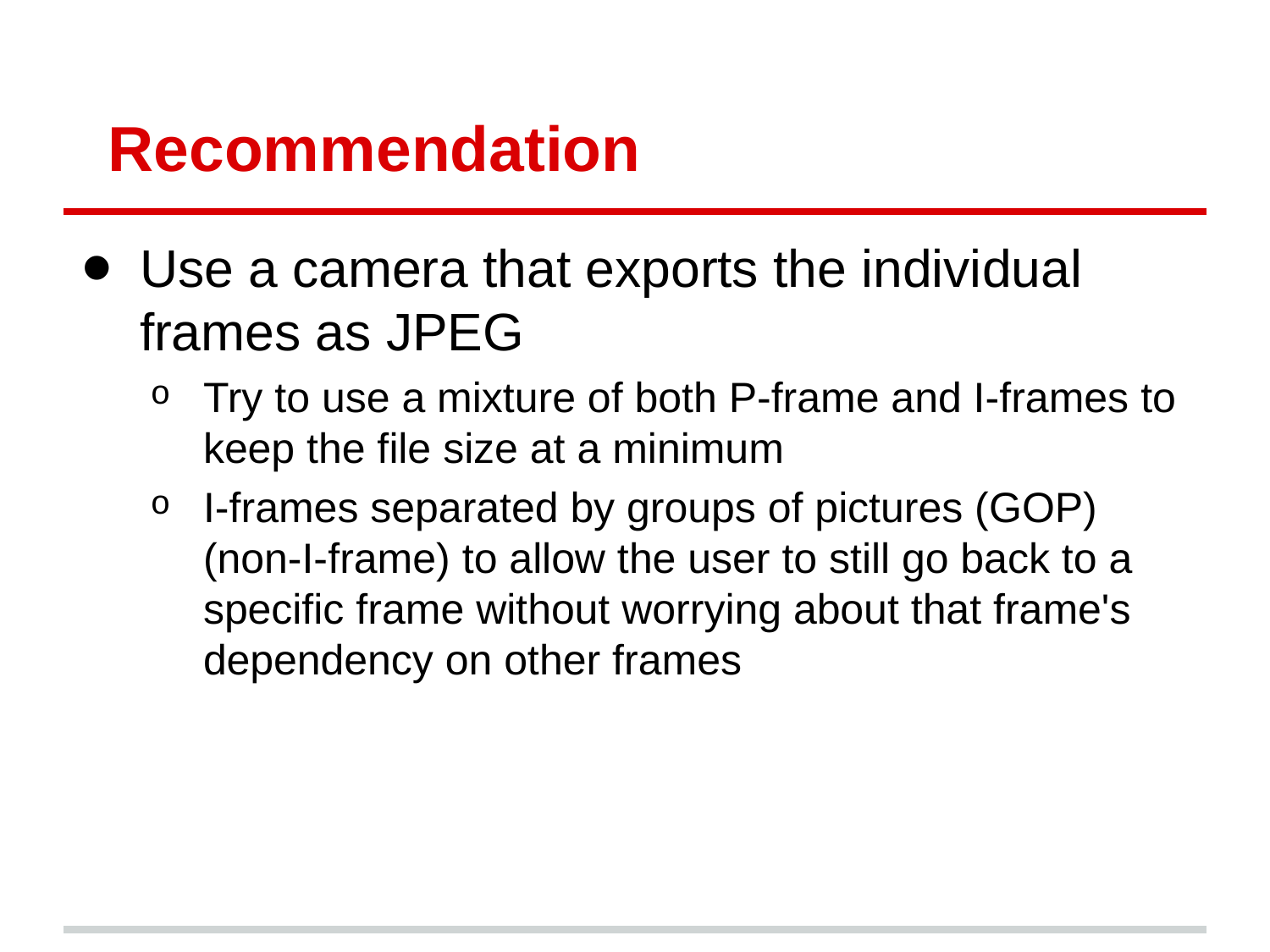

# Recommendation
Use a camera that exports the individual frames as JPEG
Try to use a mixture of both P-frame and I-frames to keep the file size at a minimum
I-frames separated by groups of pictures (GOP) (non-I-frame) to allow the user to still go back to a specific frame without worrying about that frame's dependency on other frames